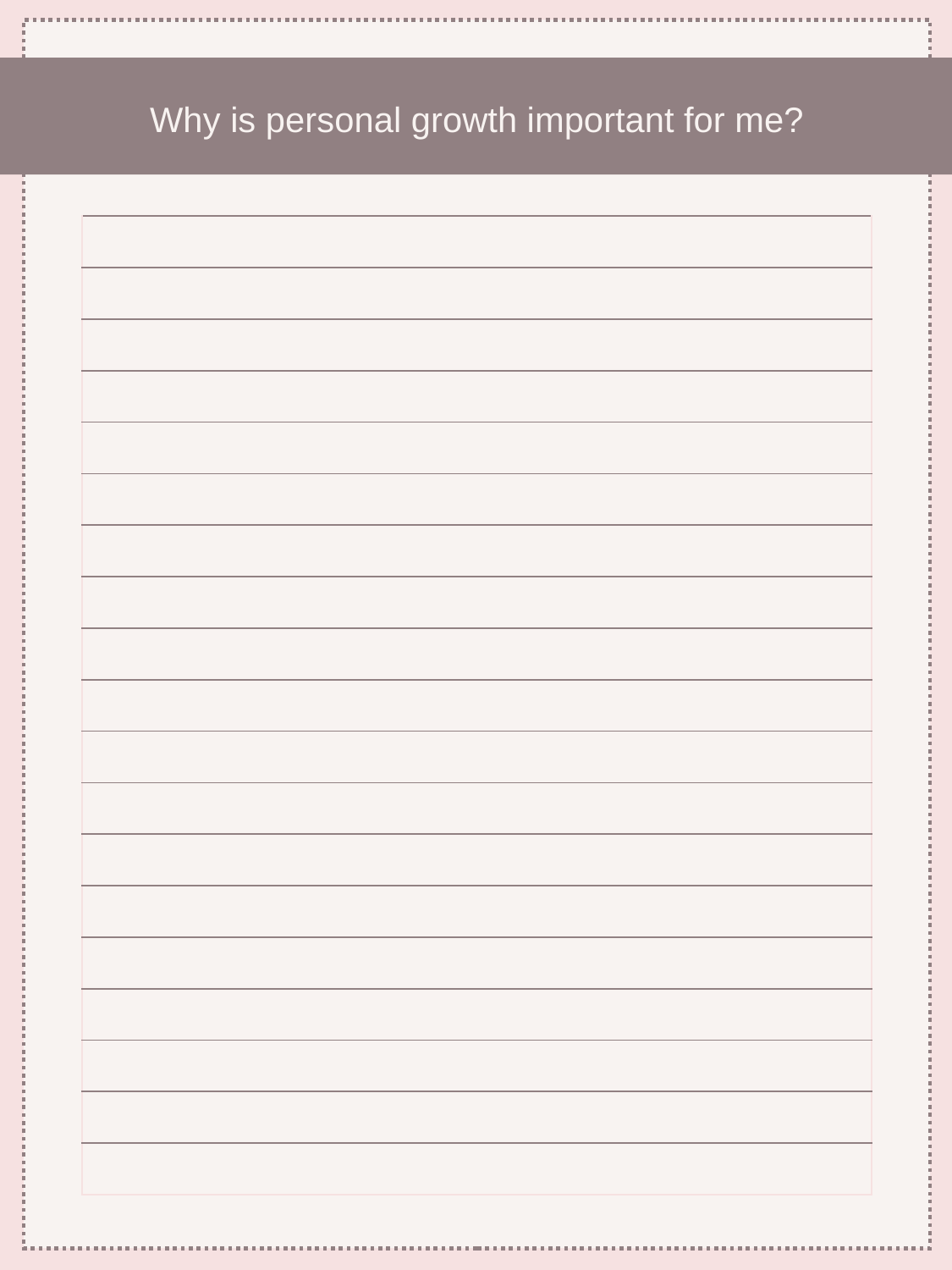

# Why is personal growth important for me?
|  |
| --- |
|  |
|  |
|  |
|  |
|  |
|  |
|  |
|  |
|  |
|  |
|  |
|  |
|  |
|  |
|  |
|  |
|  |
|  |